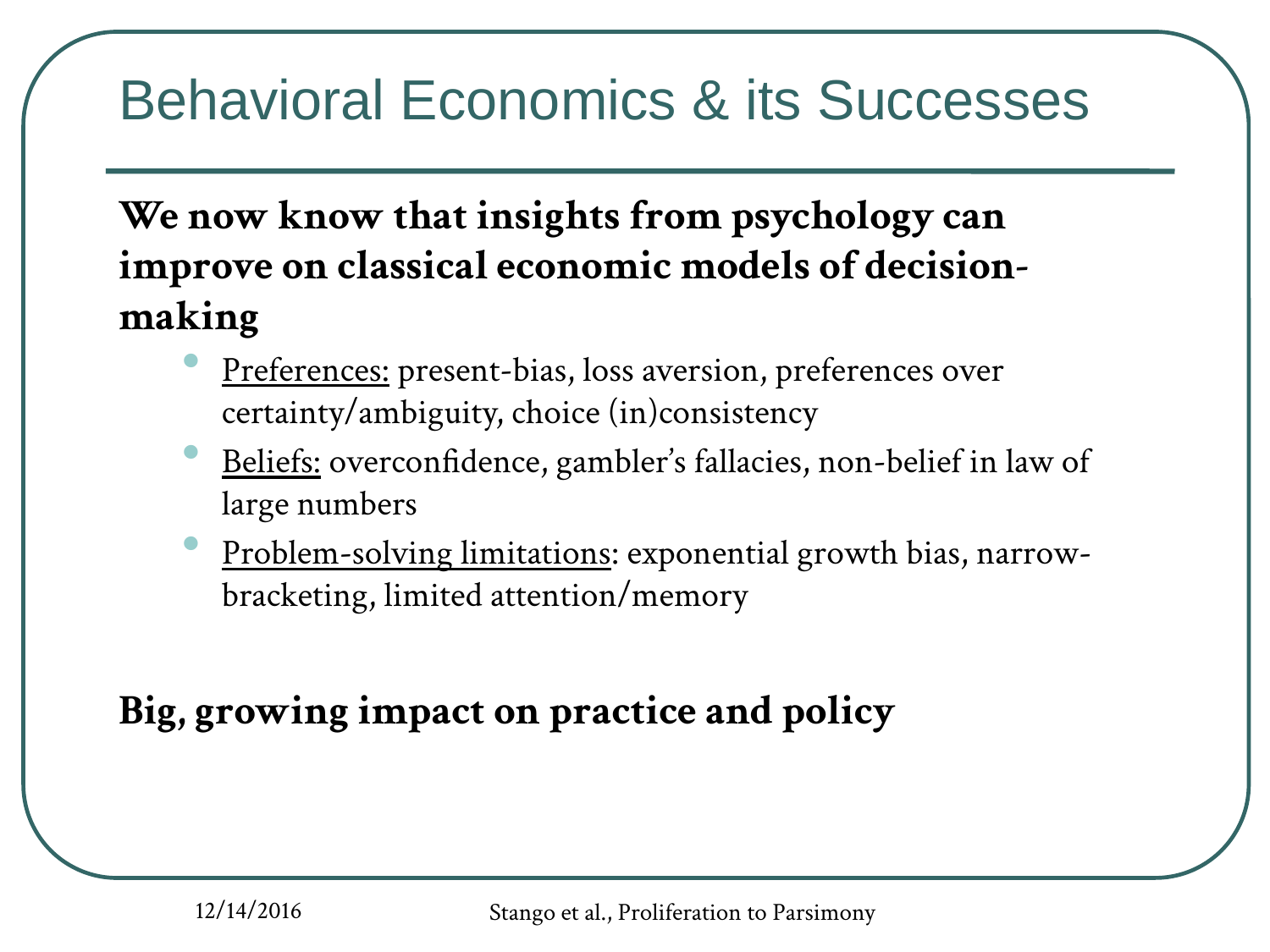

# Behavioral Economics & its Successes
We now know that insights from psychology can improve on classical economic models of decision-making
Preferences: present-bias, loss aversion, preferences over certainty/ambiguity, choice (in)consistency
Beliefs: overconfidence, gambler’s fallacies, non-belief in law of large numbers
Problem-solving limitations: exponential growth bias, narrow-bracketing, limited attention/memory

Big, growing impact on practice and policy

12/14/2016
Stango et al., Proliferation to Parsimony